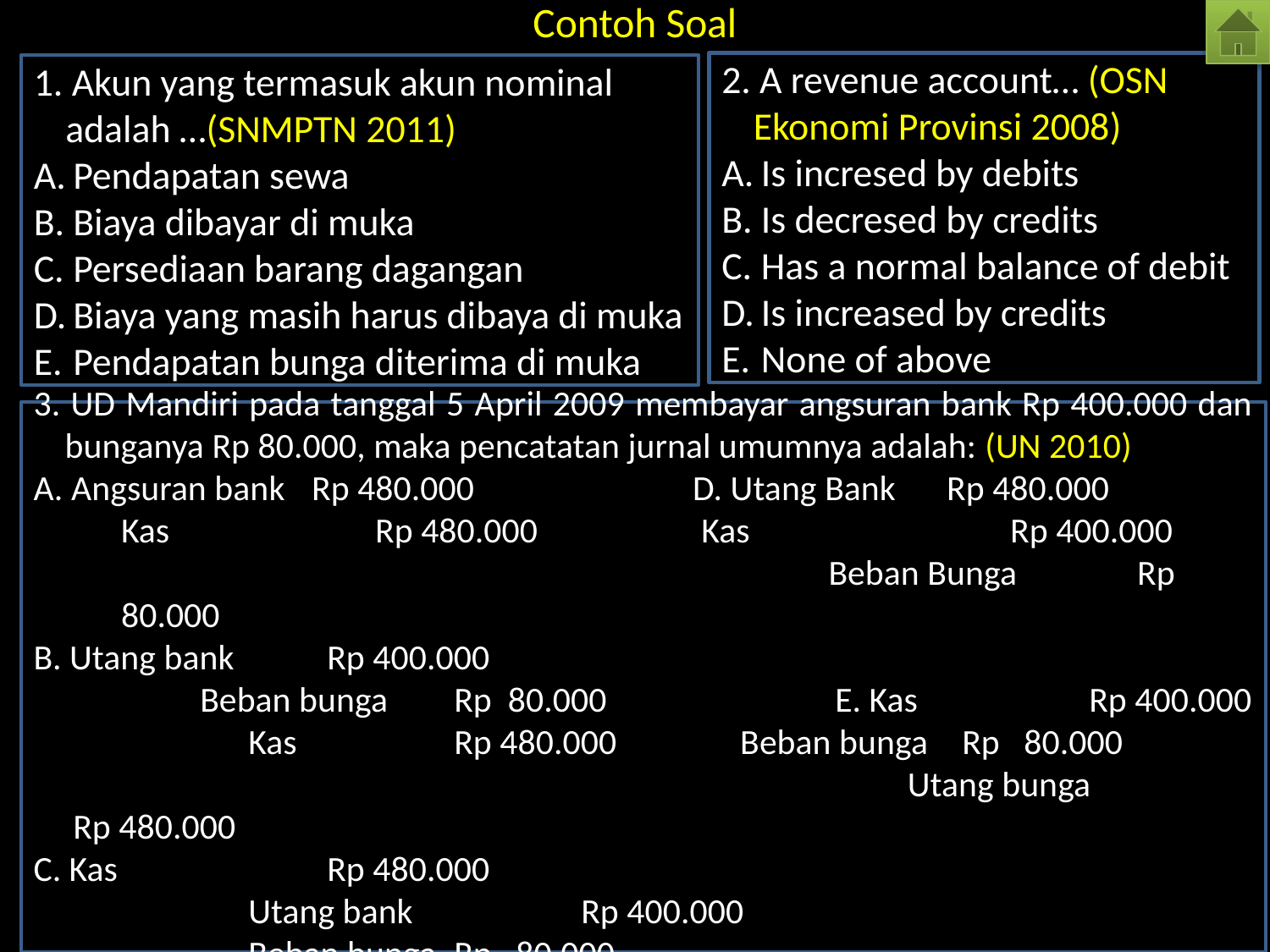

# Contoh Soal
2. A revenue account… (OSN Ekonomi Provinsi 2008)
Is incresed by debits
Is decresed by credits
Has a normal balance of debit
Is increased by credits
None of above
1. Akun yang termasuk akun nominal adalah …(SNMPTN 2011)
Pendapatan sewa
Biaya dibayar di muka
Persediaan barang dagangan
Biaya yang masih harus dibaya di muka
Pendapatan bunga diterima di muka
3. UD Mandiri pada tanggal 5 April 2009 membayar angsuran bank Rp 400.000 dan bunganya Rp 80.000, maka pencatatan jurnal umumnya adalah: (UN 2010)
 Angsuran bank	Rp 480.000		D. Utang Bank	Rp 480.000
	Kas		Rp 480.000	         Kas			Rp 400.000
						         Beban Bunga	Rp   80.000
B. Utang bank	Rp 400.000
		Beban bunga	Rp  80.000		E. Kas		Rp 400.000
		      Kas		Rp 480.000	    Beban bunga	Rp   80.000
							         Utang bunga	Rp 480.000
C. Kas		Rp 480.000
		      Utang bank		Rp 400.000
		      Beban bunga	Rp   80.000